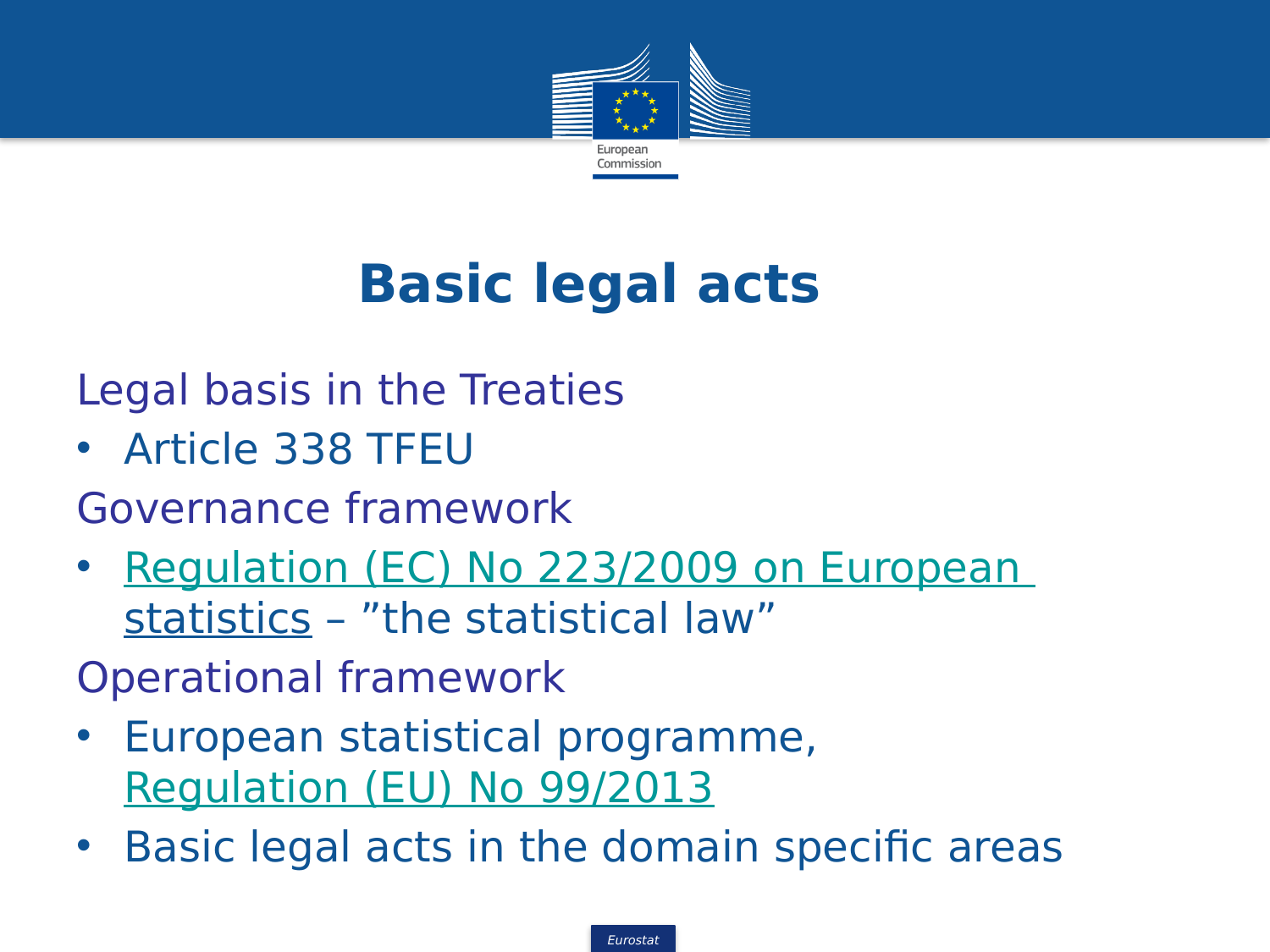

# Basic legal acts
Legal basis in the Treaties
Article 338 TFEU
Governance framework
Regulation (EC) No 223/2009 on European statistics – ”the statistical law”
Operational framework
European statistical programme, Regulation (EU) No 99/2013
Basic legal acts in the domain specific areas